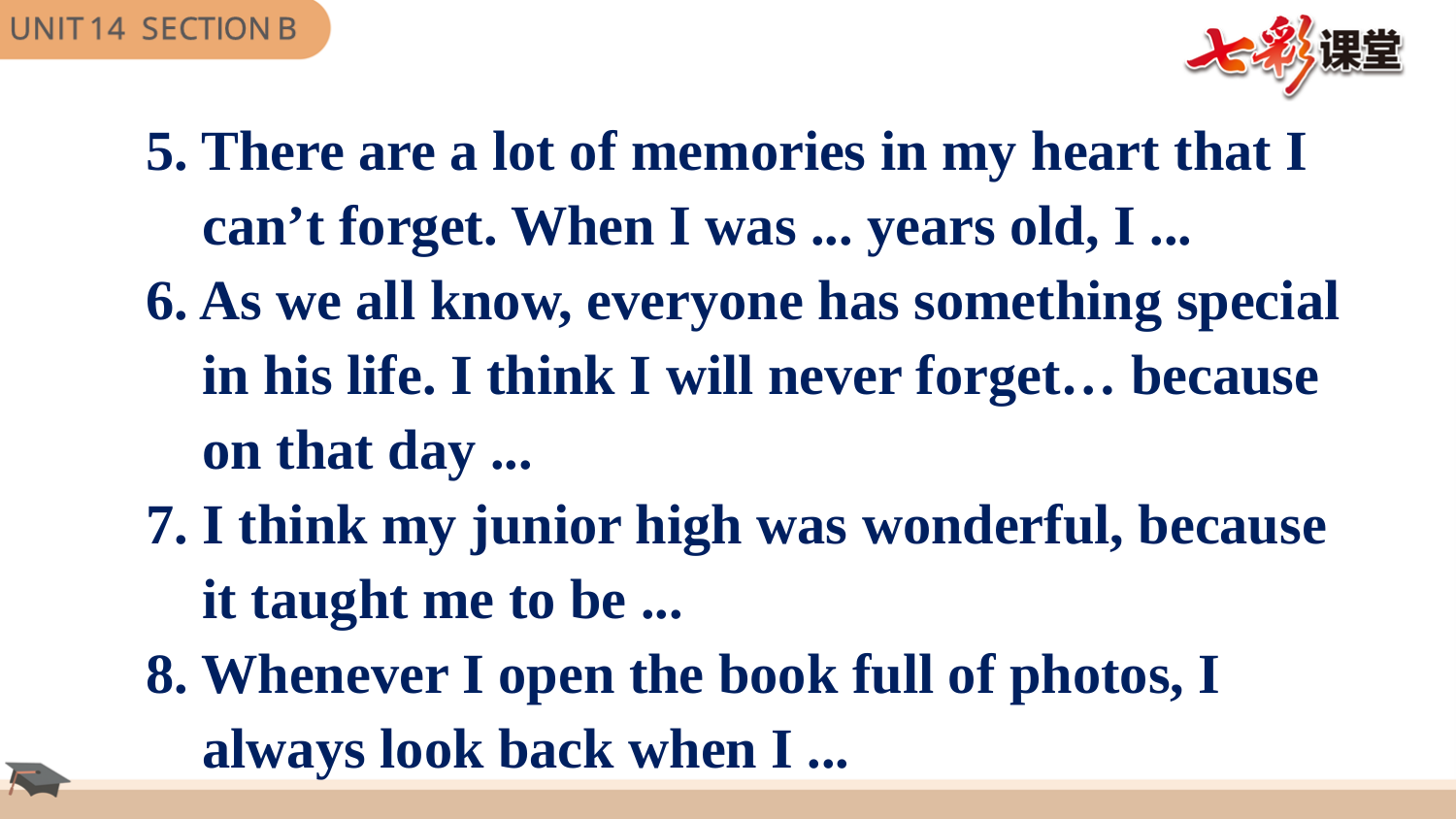

5. There are a lot of memories in my heart that I
    can’t forget. When I was ... years old, I ...
6. As we all know, everyone has something special
    in his life. I think I will never forget… because
    on that day ...
7. I think my junior high was wonderful, because
    it taught me to be ...
8. Whenever I open the book full of photos, I
    always look back when I ...